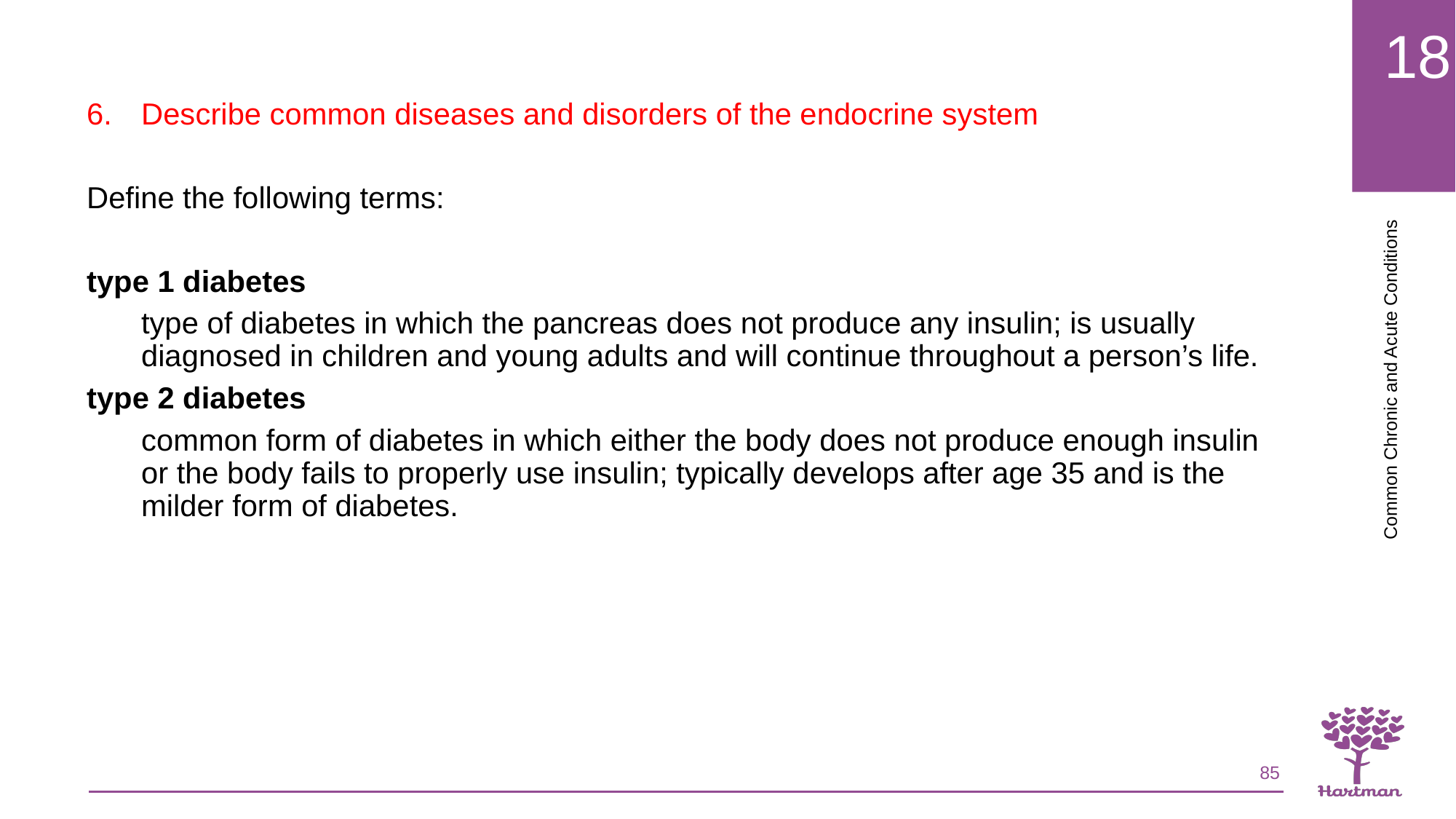

Describe common diseases and disorders of the endocrine system

Define the following terms:

type 1 diabetes
type of diabetes in which the pancreas does not produce any insulin; is usually diagnosed in children and young adults and will continue throughout a person’s life.
type 2 diabetes
common form of diabetes in which either the body does not produce enough insulin or the body fails to properly use insulin; typically develops after age 35 and is the milder form of diabetes.

85